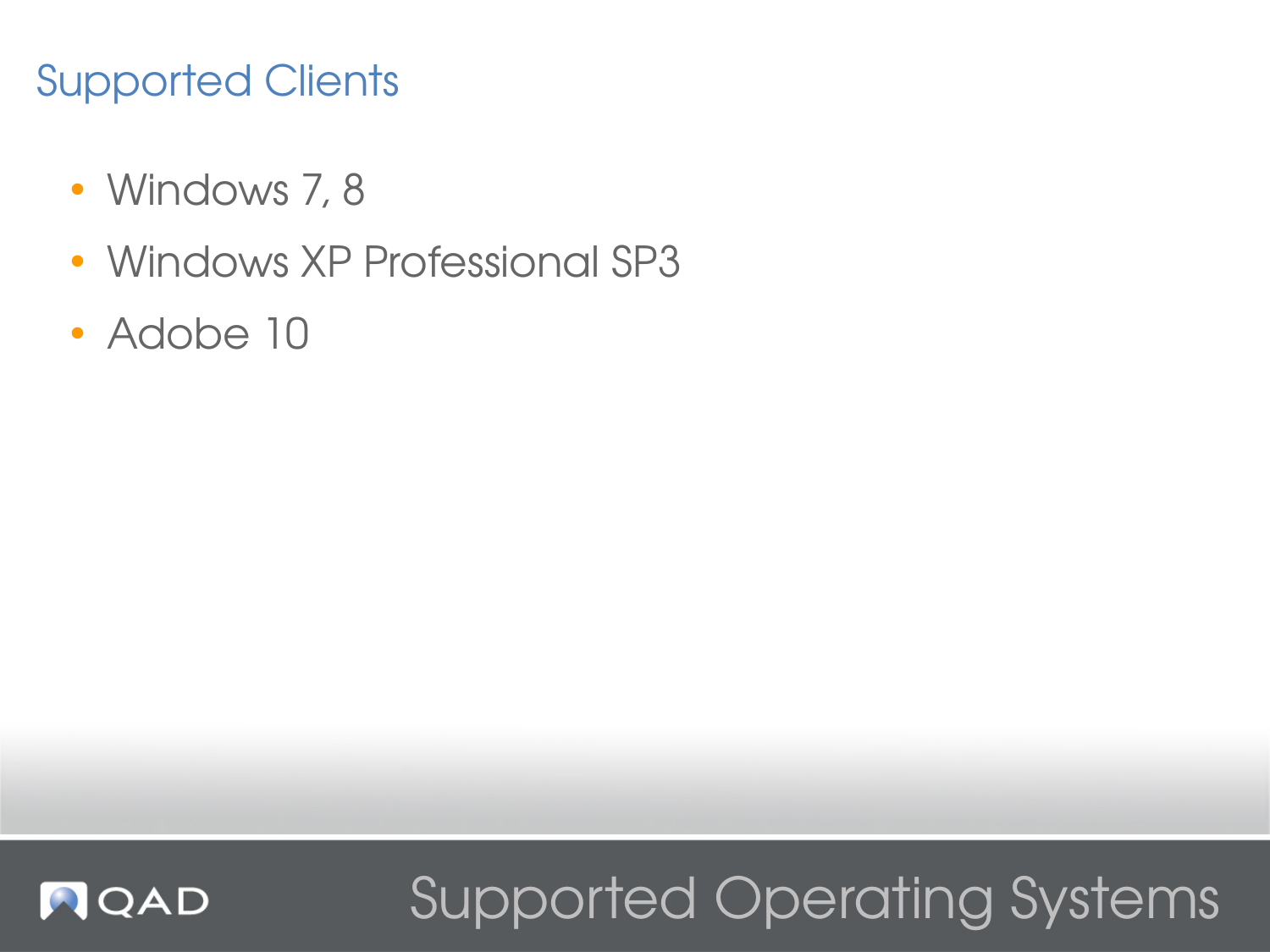

Supported Clients
Windows 7, 8
Windows XP Professional SP3
Adobe 10

# Supported Operating Systems